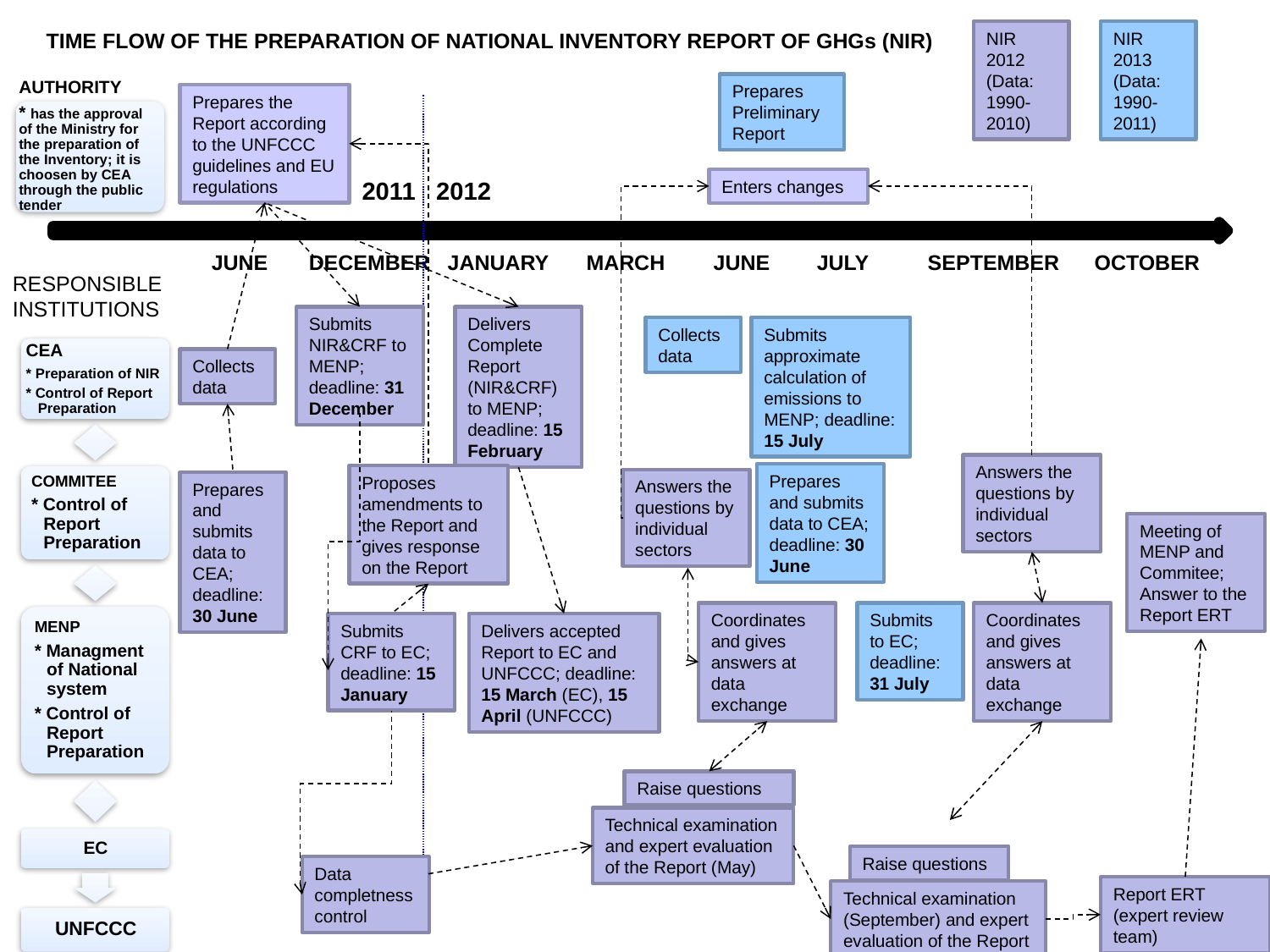

TIME FLOW OF THE PREPARATION OF NATIONAL INVENTORY REPORT OF GHGs (NIR)
NIR 2012 (Data: 1990-2010)
NIR 2013 (Data: 1990-2011)
Prepares Preliminary Report
Prepares the Report according to the UNFCCC guidelines and EU regulations

AUTHORITY
* has the approval of the Ministry for the preparation of the Inventory; it is choosen by CEA through the public tender
2011
2012
Enters changes

     JUNE	DECEMBER	  JANUARY	    MARCH	    JUNE	JULY          SEPTEMBER	    OCTOBER
RESPONSIBLE INSTITUTIONS
Submits NIR&CRF to MENP; deadline: 31 December
Delivers Complete Report (NIR&CRF) to MENP; deadline: 15 February
Collects data
Submits approximate calculation of emissions to MENP; deadline: 15 July
CEA
* Preparation of NIR
* Control of Report Preparation

COMMITEE
* Control of Report Preparation

MENP
* Managment of National system
* Control of Report Preparation

EC

UNFCCC
Collects data
Answers the questions by individual sectors
Prepares and submits data to CEA; deadline: 30 June
Proposes amendments to the Report and gives response on the Report
Answers the questions by individual sectors
Prepares and submits data to CEA; deadline: 30 June
Meeting of MENP and Commitee; Answer to the Report ERT
Coordinates and gives answers at data exchange
Submits to EC; deadline: 31 July
Coordinates and gives answers at data exchange
Submits CRF to EC; deadline: 15 January
Delivers accepted  Report to EC and UNFCCC; deadline: 15 March (EC), 15 April (UNFCCC)
Raise questions
Technical examination and expert evaluation of the Report (May)
Raise questions
Data completness control
Report ERT (expert review team)
Technical examination (September) and expert evaluation of the Report